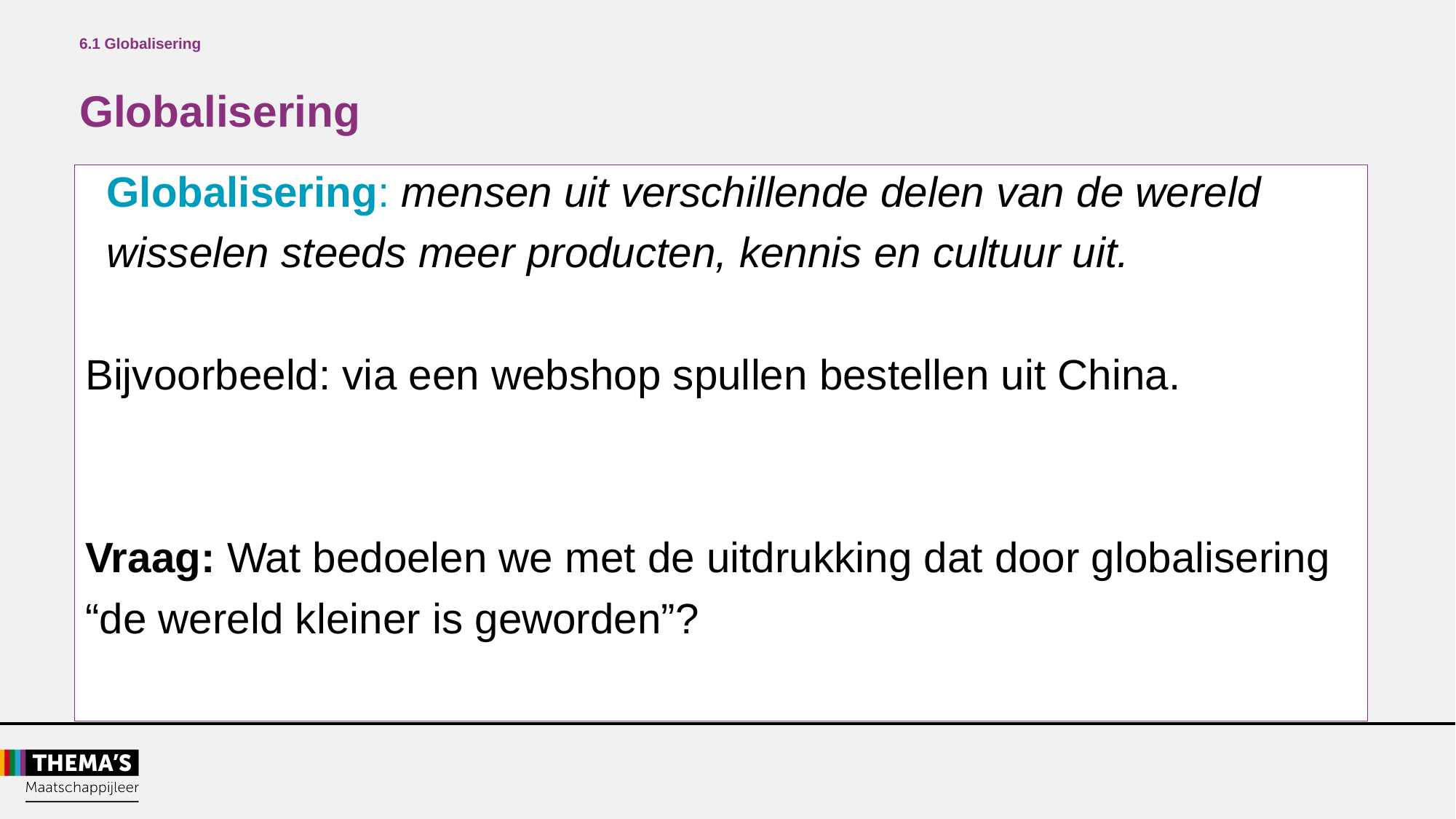

6.1 Globalisering
Globalisering
Globalisering: mensen uit verschillende delen van de wereld
wisselen steeds meer producten, kennis en cultuur uit.

Bijvoorbeeld: via een webshop spullen bestellen uit China.

Vraag: Wat bedoelen we met de uitdrukking dat door globalisering
“de wereld kleiner is geworden”?